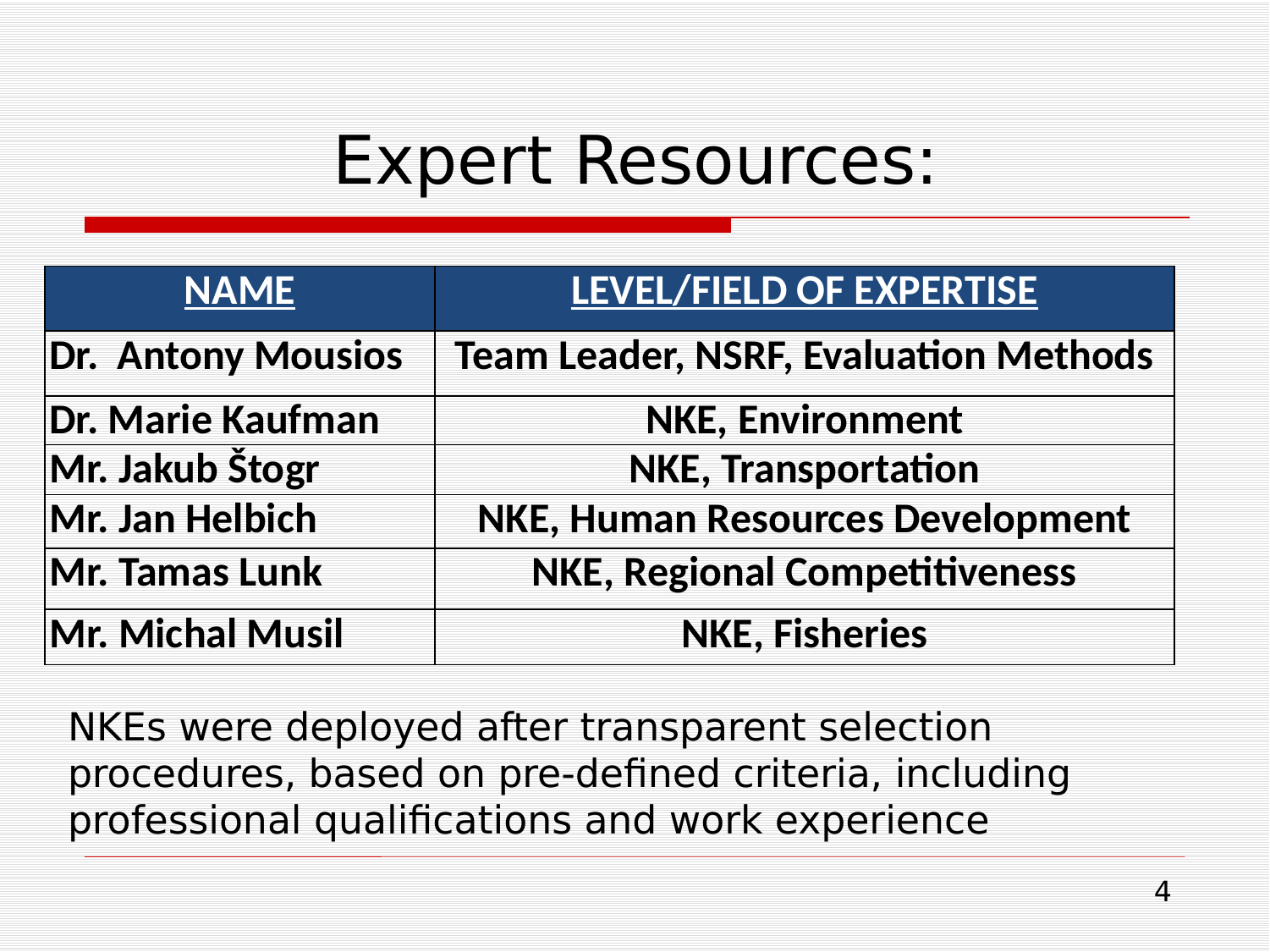

# Expert Resources:
| NAME | LEVEL/FIELD OF EXPERTISE |
| --- | --- |
| Dr. Antony Mousios | Team Leader, NSRF, Evaluation Methods |
| Dr. Marie Kaufman | NKE, Environment |
| Mr. Jakub Štogr | NKE, Transportation |
| Mr. Jan Helbich | NKE, Human Resources Development |
| Mr. Tamas Lunk | NKE, Regional Competitiveness |
| Mr. Michal Musil | NKE, Fisheries |
NKEs were deployed after transparent selection procedures, based on pre-defined criteria, including professional qualifications and work experience
4